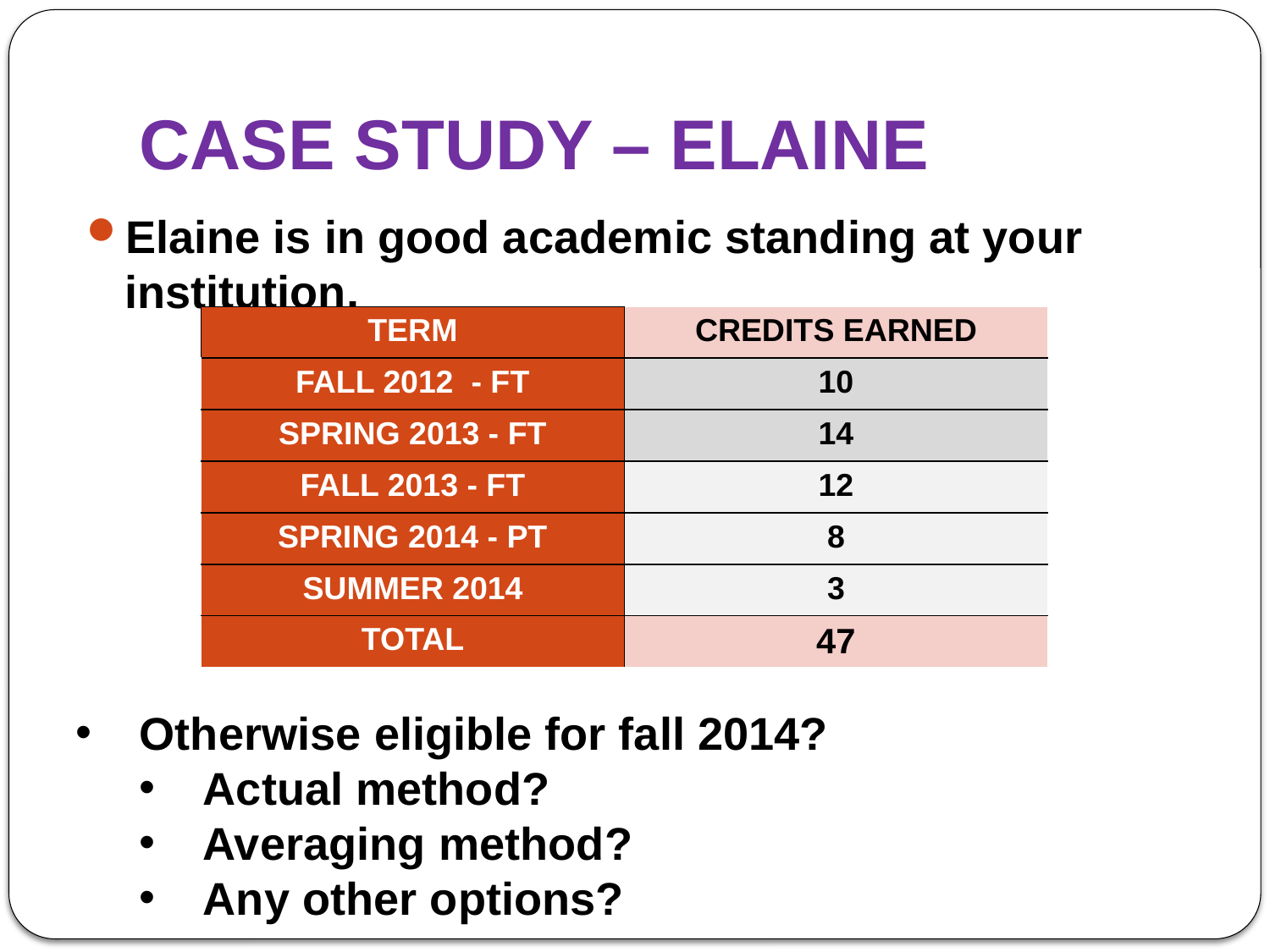

# CASE STUDY – ELAINE
Elaine is in good academic standing at your institution.

| TERM | CREDITS EARNED |
| --- | --- |
| FALL 2012 - FT | 10 |
| SPRING 2013 - FT | 14 |
| FALL 2013 - FT | 12 |
| SPRING 2014 - PT | 8 |
| SUMMER 2014 | 3 |
| TOTAL | 47 |
Otherwise eligible for fall 2014?
Actual method?
Averaging method?
Any other options?